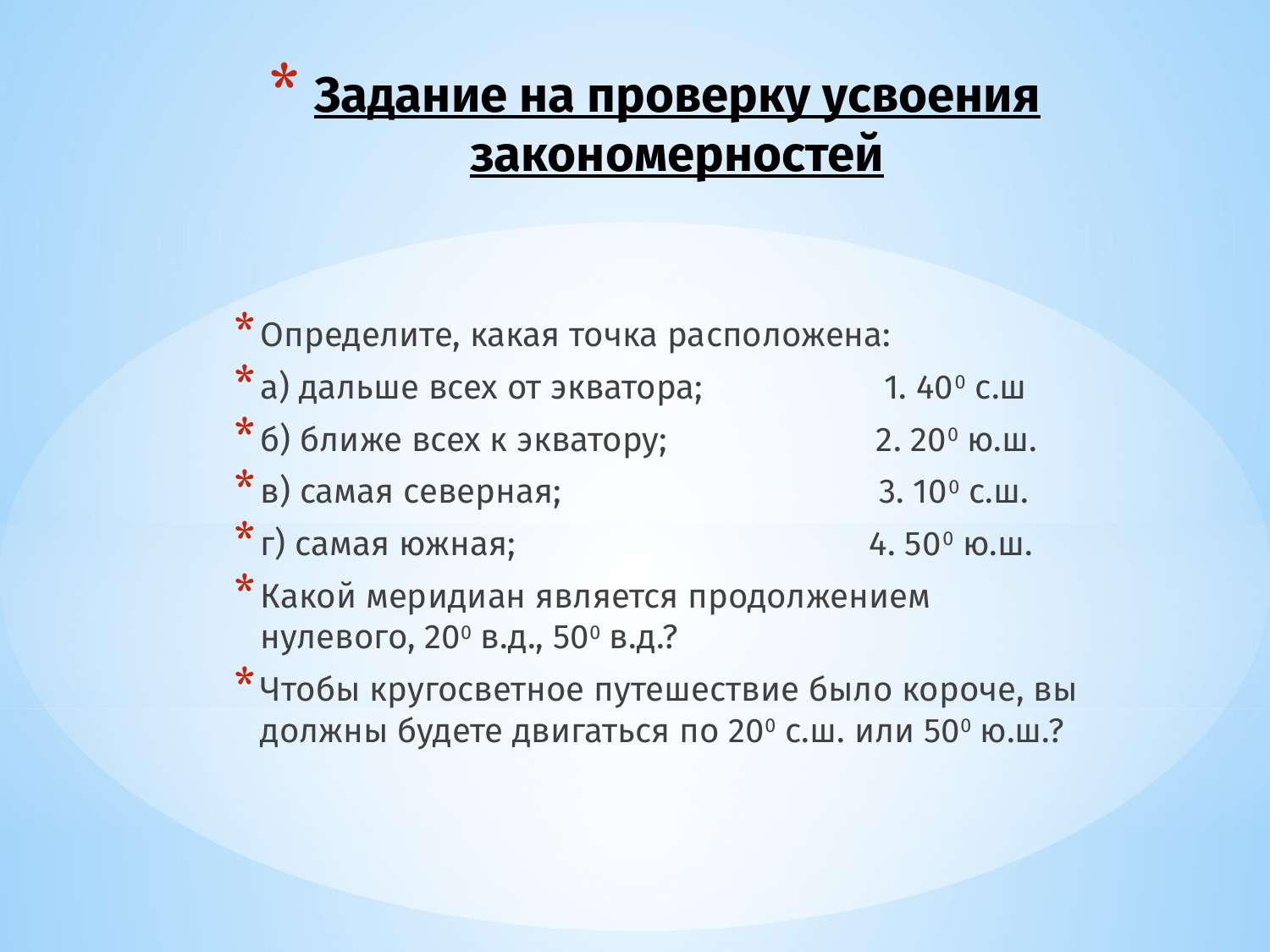

# Задание на проверку усвоения закономерностей
Определите, какая точка расположена:
а) дальше всех от экватора;                    1. 400 с.ш
б) ближе всех к экватору;                       2. 200 ю.ш.
в) самая северная;                                   3. 100 с.ш.
г) самая южная;                                       4. 500 ю.ш.
Какой меридиан является продолжением нулевого, 200 в.д., 500 в.д.?
Чтобы кругосветное путешествие было короче, вы должны будете двигаться по 200 с.ш. или 500 ю.ш.?